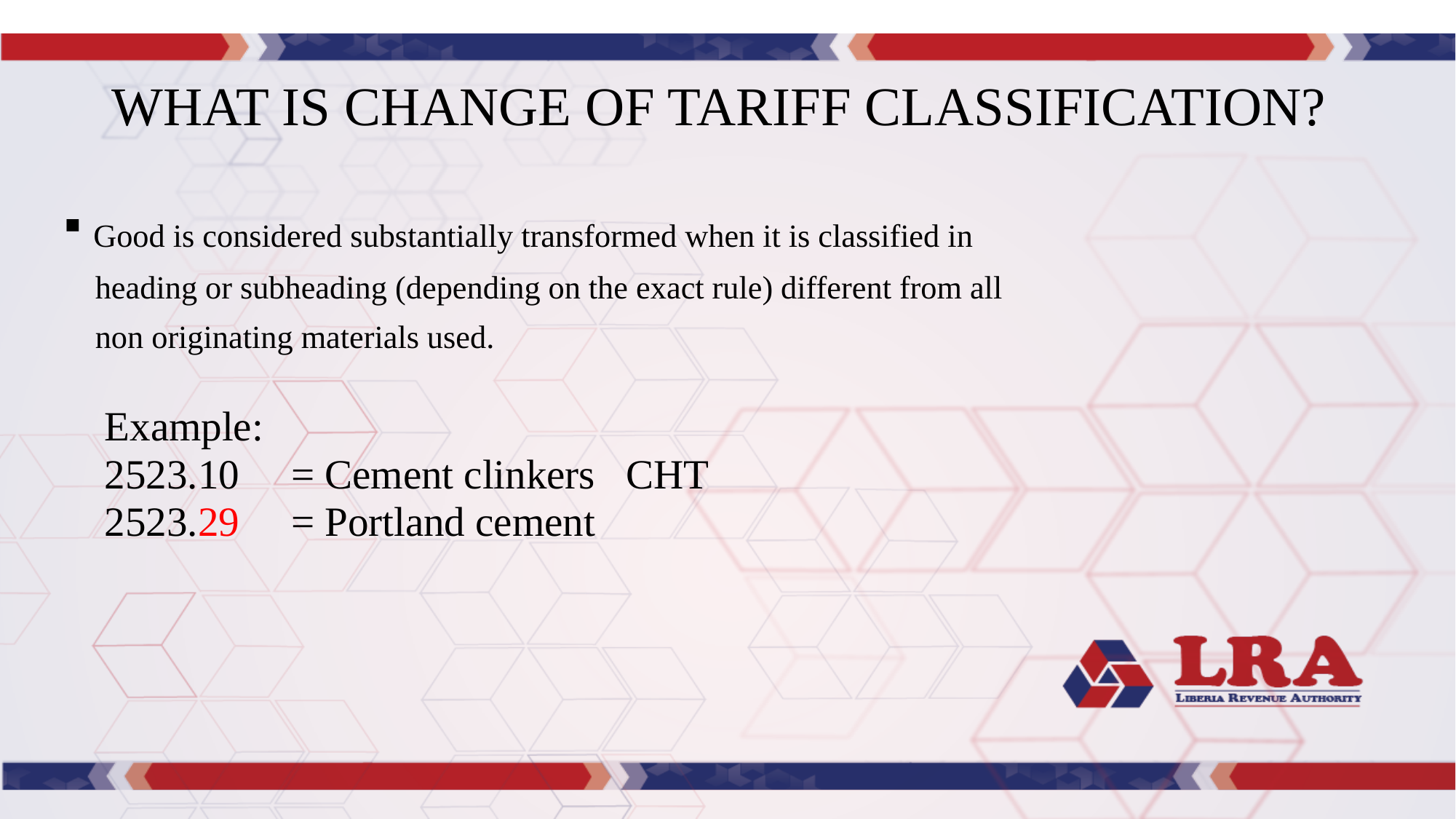

# WHAT IS CHANGE OF TARIFF CLASSIFICATION?
 Good is considered substantially transformed when it is classified in
    heading or subheading (depending on the exact rule) different from all
    non originating materials used.

    Example:
    2523.10     = Cement clinkers   CHT
    2523.29     = Portland cement